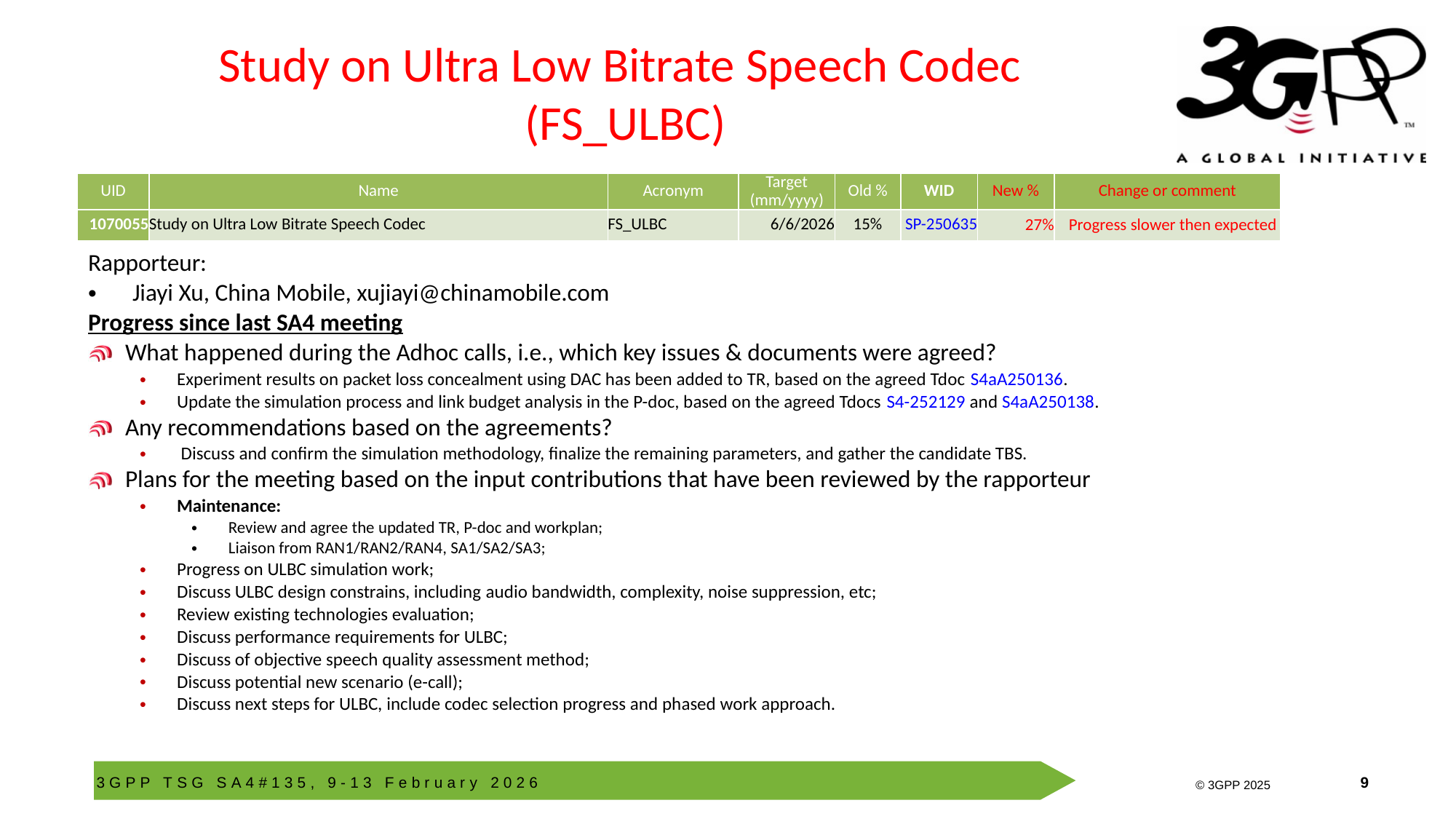

# Study on Ultra Low Bitrate Speech Codec (FS_ULBC)
| UID | Name | Acronym | Target (mm/yyyy) | Old % | WID | New % | Change or comment |
| --- | --- | --- | --- | --- | --- | --- | --- |
| 1070055 | Study on Ultra Low Bitrate Speech Codec | FS\_ULBC | 6/6/2026 | 15% | SP-250635 | 27% | Progress slower then expected |
Rapporteur:
Jiayi Xu, China Mobile, xujiayi@chinamobile.com
Progress since last SA4 meeting
What happened during the Adhoc calls, i.e., which key issues & documents were agreed?
Experiment results on packet loss concealment using DAC has been added to TR, based on the agreed Tdoc S4aA250136.
Update the simulation process and link budget analysis in the P-doc, based on the agreed Tdocs S4-252129 and S4aA250138.
Any recommendations based on the agreements?
 Discuss and confirm the simulation methodology, finalize the remaining parameters, and gather the candidate TBS.
Plans for the meeting based on the input contributions that have been reviewed by the rapporteur
Maintenance:
Review and agree the updated TR, P-doc and workplan;
Liaison from RAN1/RAN2/RAN4, SA1/SA2/SA3;
Progress on ULBC simulation work;
Discuss ULBC design constrains, including audio bandwidth, complexity, noise suppression, etc;
Review existing technologies evaluation;
Discuss performance requirements for ULBC;
Discuss of objective speech quality assessment method;
Discuss potential new scenario (e-call);
Discuss next steps for ULBC, include codec selection progress and phased work approach.